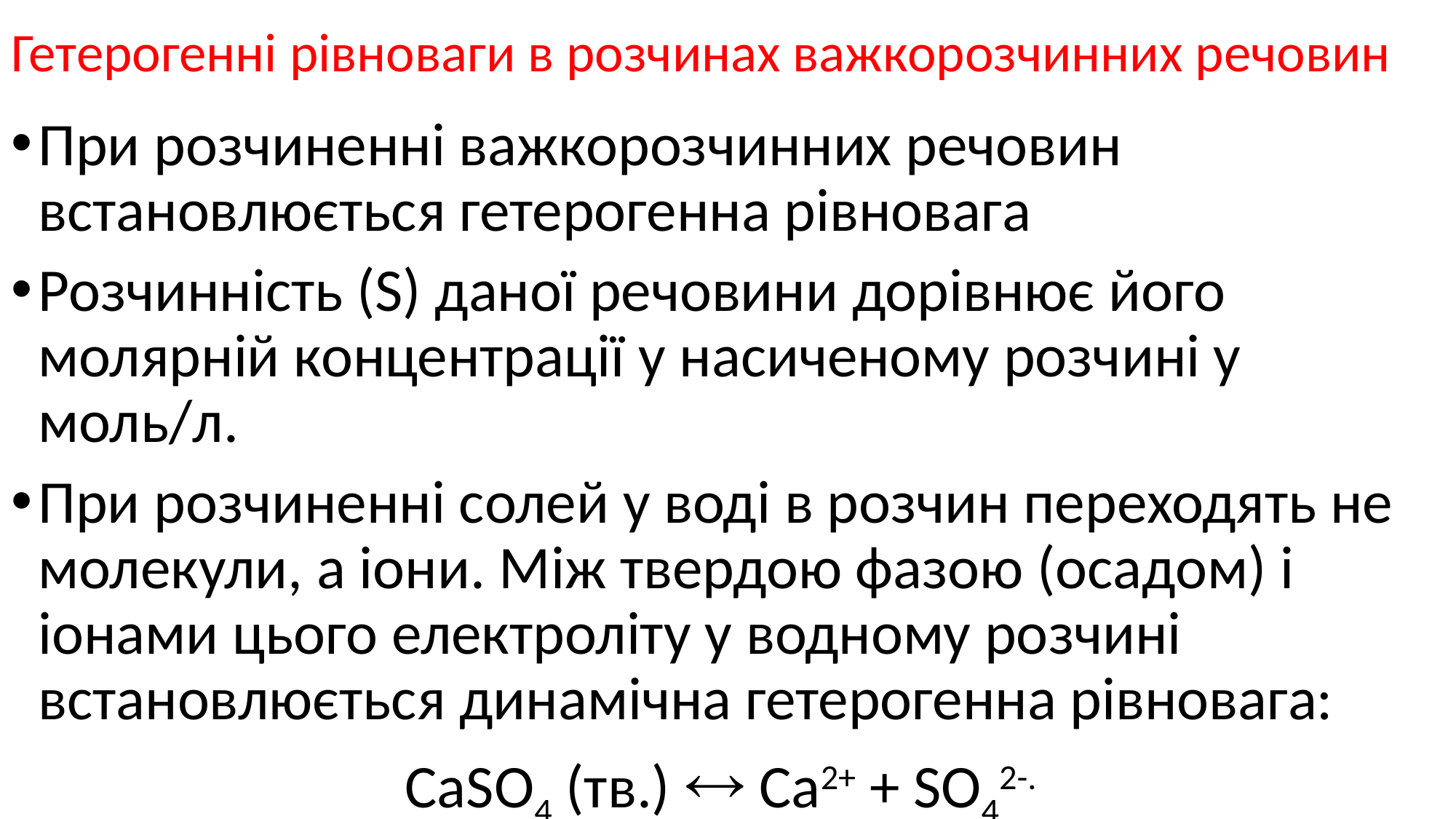

# Гетерогенні рівноваги в розчинах важкорозчинних речовин
При розчиненні важкорозчинних речовин встановлюється гетерогенна рівновага
Розчинність (S) даної речовини дорівнює його молярній концентрації у насиченому розчині у моль/л.
При розчиненні солей у воді в розчин переходять не молекули, а іони. Між твердою фазою (осадом) і іонами цього електроліту у водному розчині встановлюється динамічна гетерогенна рівновага:
СаSO4 (тв.) ↔ Ca2+ + SO42-.